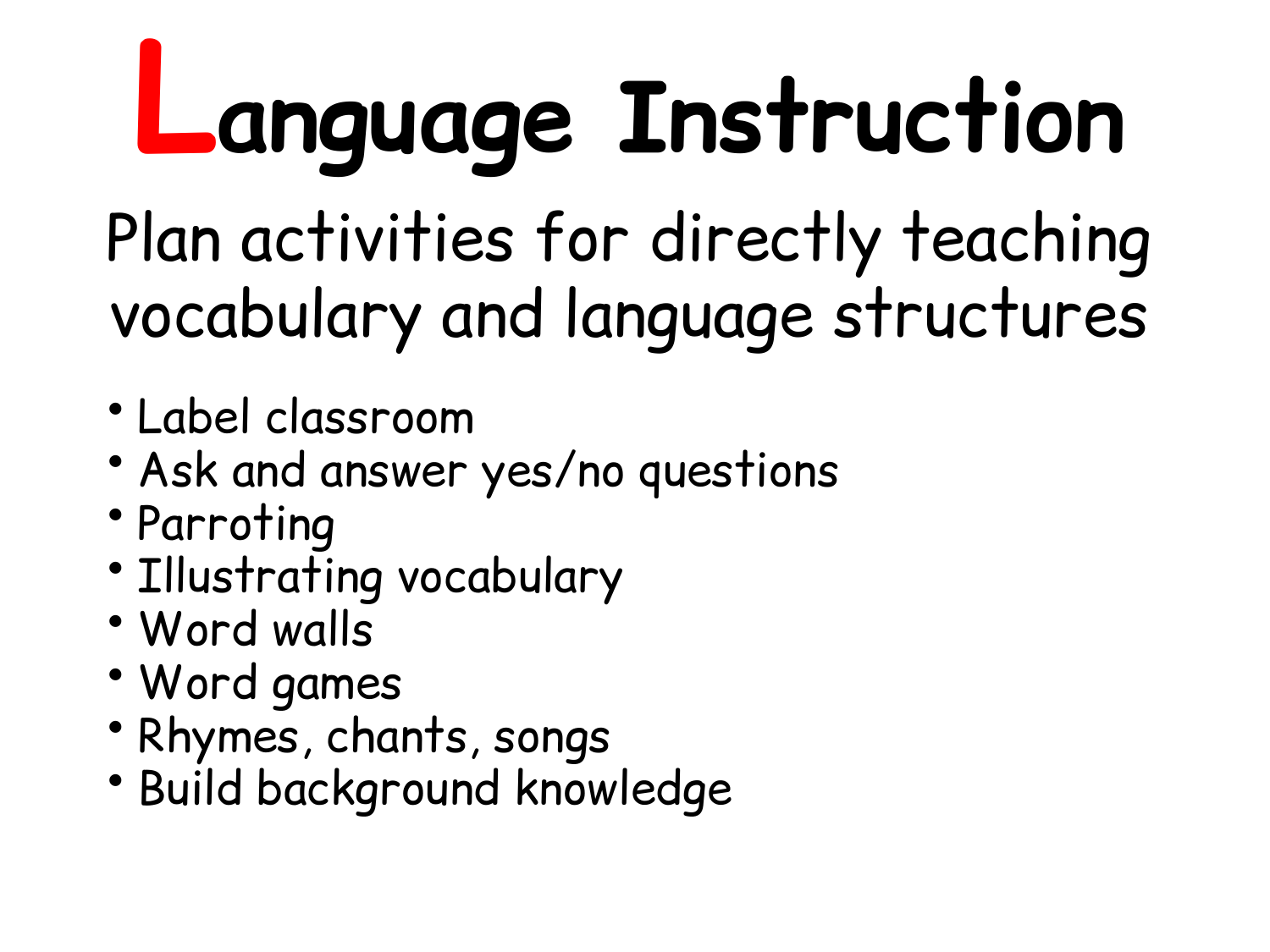

# Language Instruction
Plan activities for directly teaching vocabulary and language structures
Label classroom
Ask and answer yes/no questions
Parroting
Illustrating vocabulary
Word walls
Word games
Rhymes, chants, songs
Build background knowledge